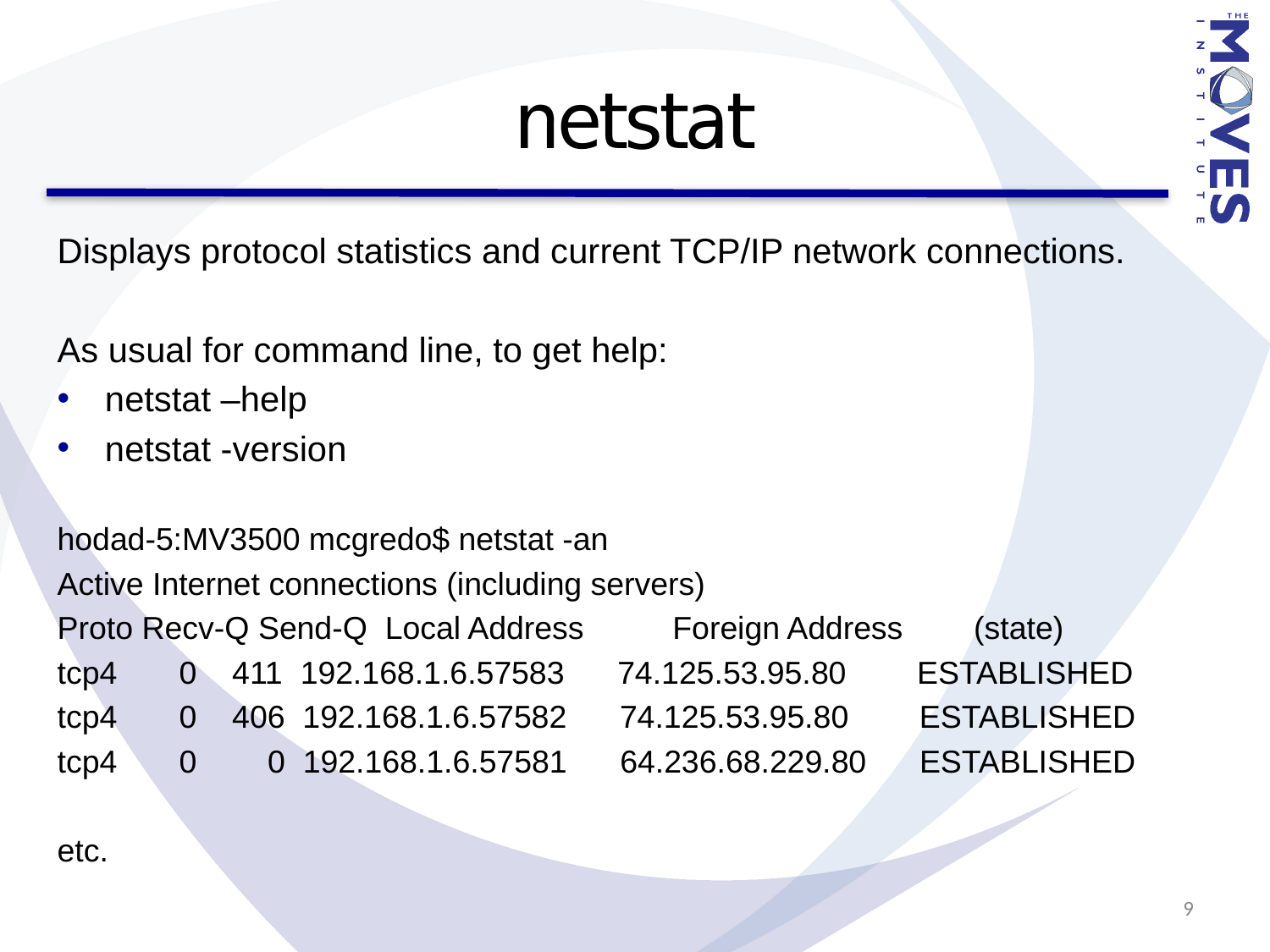

# netstat
Displays protocol statistics and current TCP/IP network connections.

As usual for command line, to get help:
netstat –help
netstat -version

hodad-5:MV3500 mcgredo$ netstat -an
Active Internet connections (including servers)
Proto Recv-Q Send-Q  Local Address          Foreign Address        (state)
tcp4       0    411  192.168.1.6.57583      74.125.53.95.80        ESTABLISHED
tcp4       0    406  192.168.1.6.57582      74.125.53.95.80        ESTABLISHED
tcp4       0        0  192.168.1.6.57581      64.236.68.229.80      ESTABLISHED

etc.

9